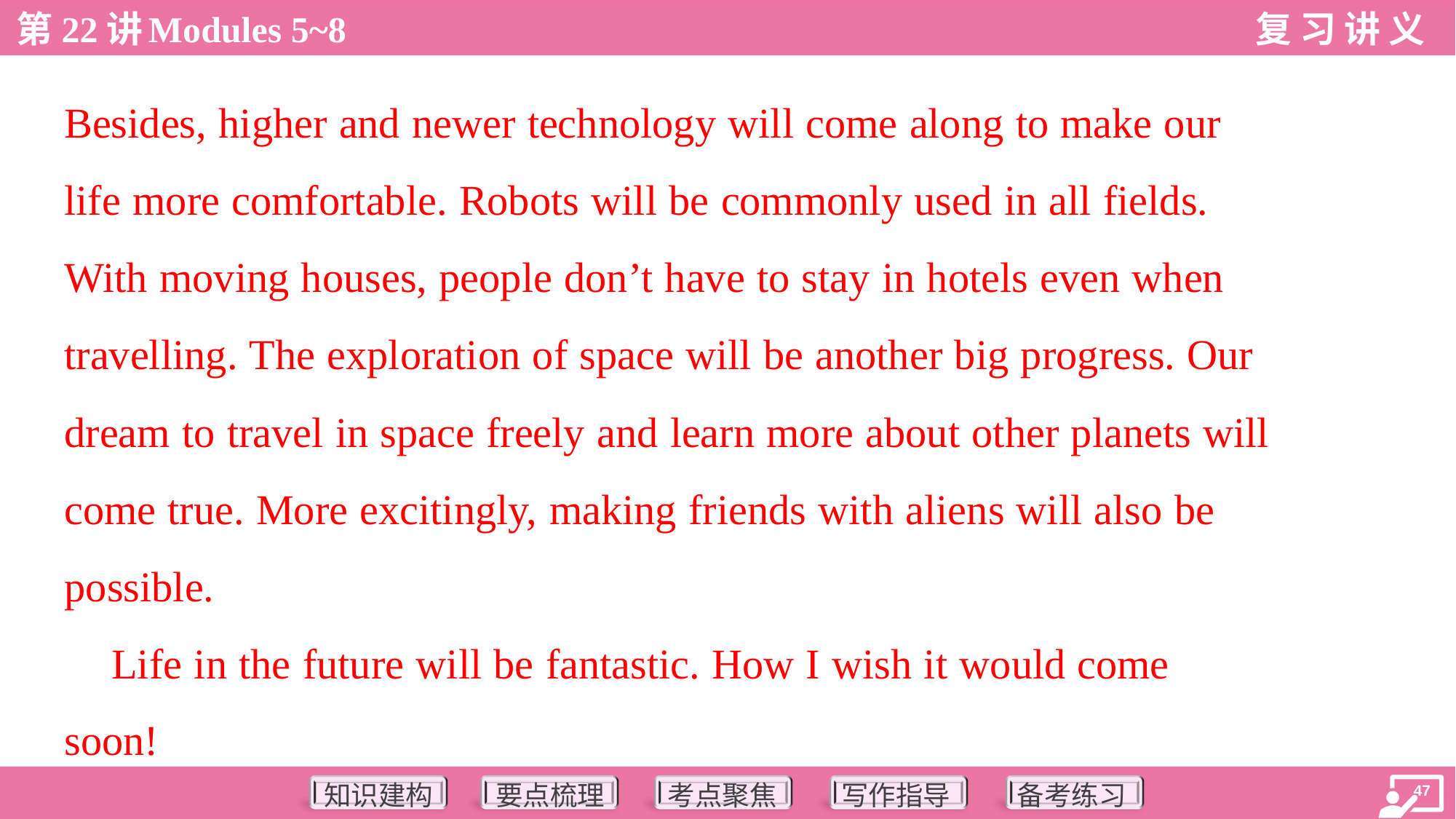

Besides, higher and newer technology will come along to make our
life more comfortable. Robots will be commonly used in all fields.
With moving houses, people don’t have to stay in hotels even when
travelling. The exploration of space will be another big progress. Our
dream to travel in space freely and learn more about other planets will
come true. More excitingly, making friends with aliens will also be
possible.
    Life in the future will be fantastic. How I wish it would come
soon!